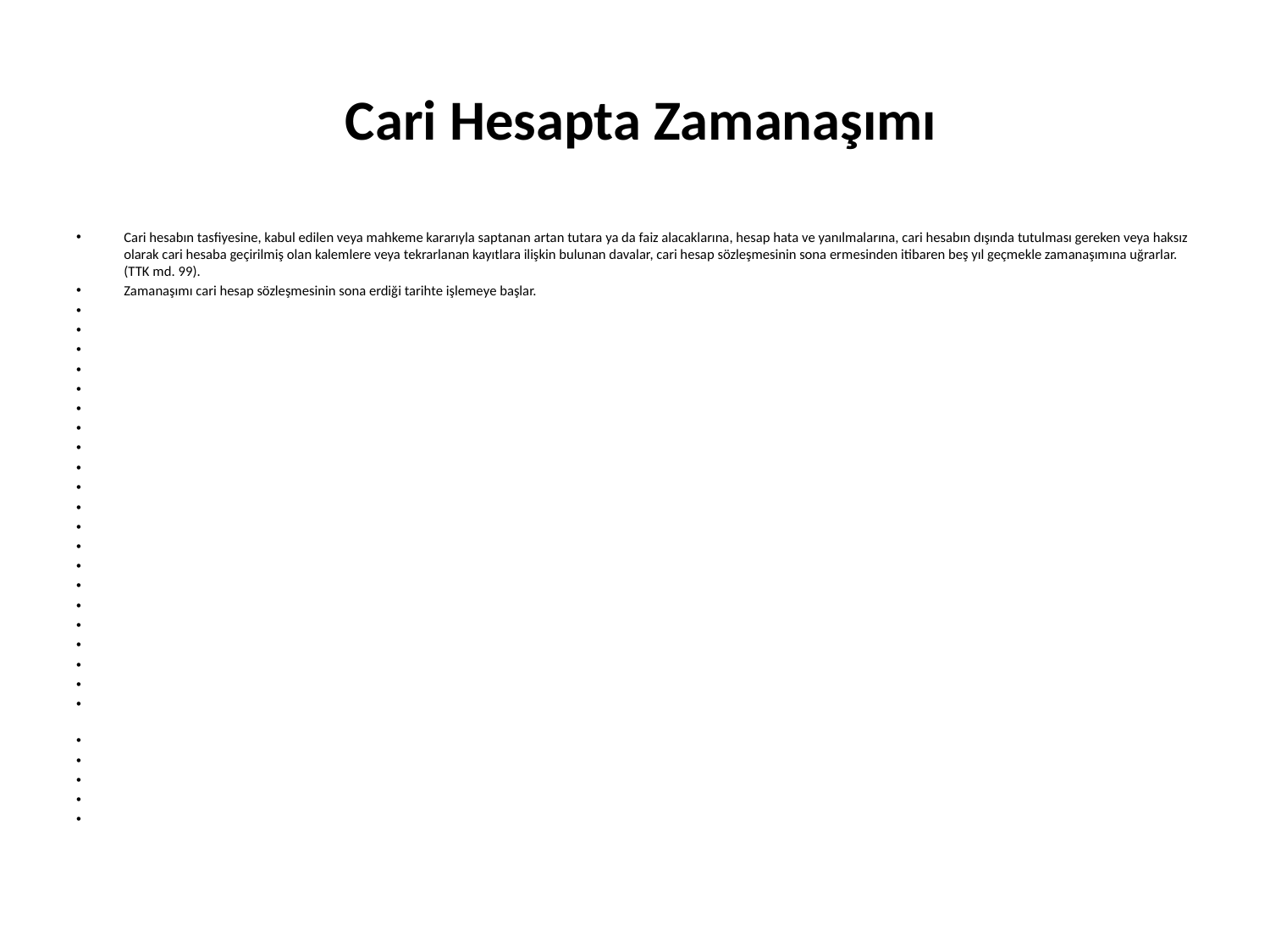

# Cari Hesapta Zamanaşımı
Cari hesabın tasfiyesine, kabul edilen veya mahkeme kararıyla saptanan artan tutara ya da faiz alacaklarına, hesap hata ve yanılmalarına, cari hesabın dışında tutulması gereken veya haksız olarak cari hesaba geçirilmiş olan kalemlere veya tekrarlanan kayıtlara ilişkin bulunan davalar, cari hesap sözleşmesinin sona ermesinden itibaren beş yıl geçmekle zamanaşımına uğrarlar. (TTK md. 99).
Zamanaşımı cari hesap sözleşmesinin sona erdiği tarihte işlemeye başlar.